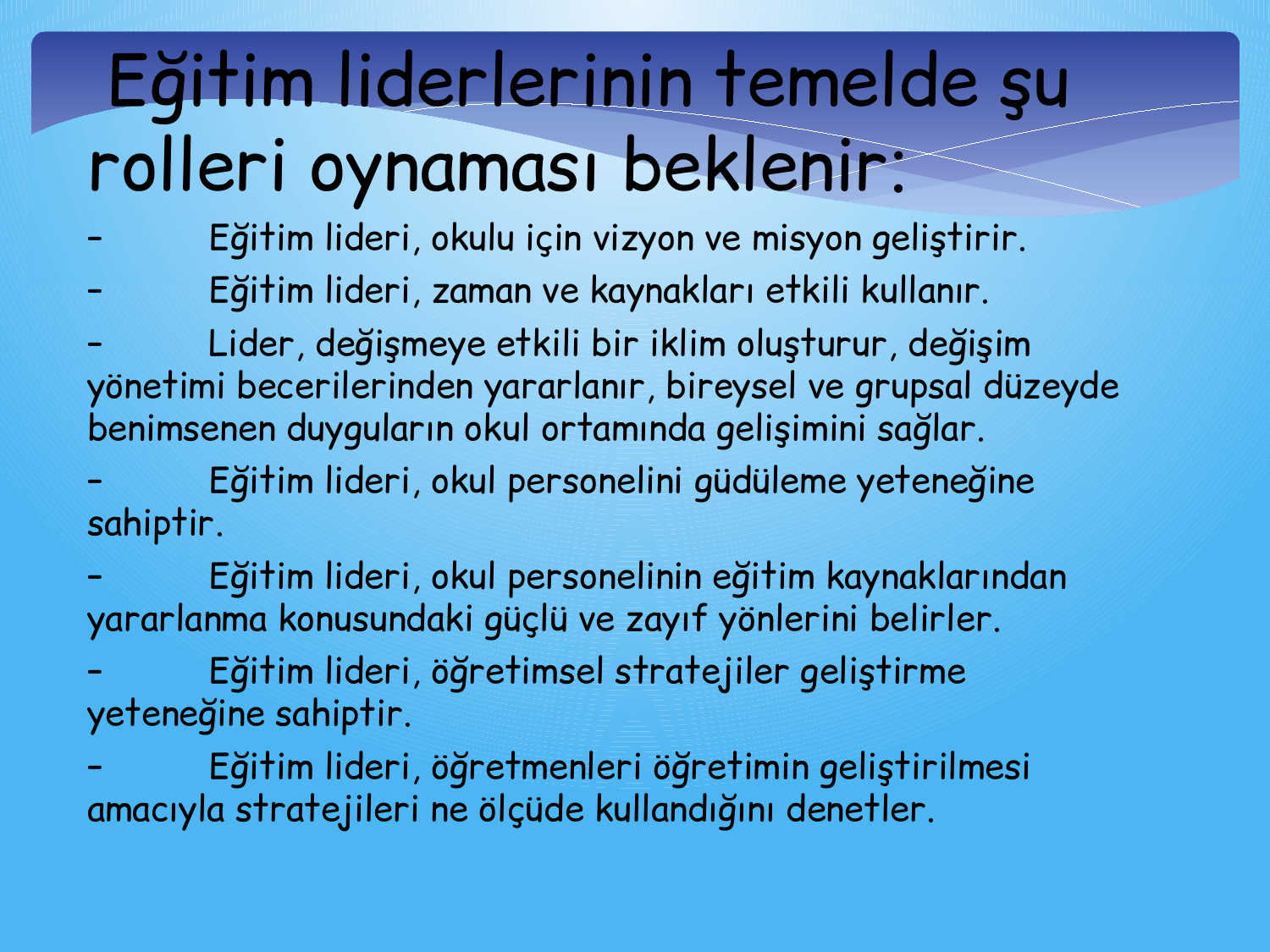

Eğitim liderlerinin temelde şu rolleri oynaması beklenir:
–          Eğitim lideri, okulu için vizyon ve misyon geliştirir.
–          Eğitim lideri, zaman ve kaynakları etkili kullanır.
–          Lider, değişmeye etkili bir iklim oluşturur, değişim yönetimi becerilerinden yararlanır, bireysel ve grupsal düzeyde benimsenen duyguların okul ortamında gelişimini sağlar.
–          Eğitim lideri, okul personelini güdüleme yeteneğine sahiptir.
–          Eğitim lideri, okul personelinin eğitim kaynaklarından yararlanma konusundaki güçlü ve zayıf yönlerini belirler.
–          Eğitim lideri, öğretimsel stratejiler geliştirme yeteneğine sahiptir.
–          Eğitim lideri, öğretmenleri öğretimin geliştirilmesi amacıyla stratejileri ne ölçüde kullandığını denetler.